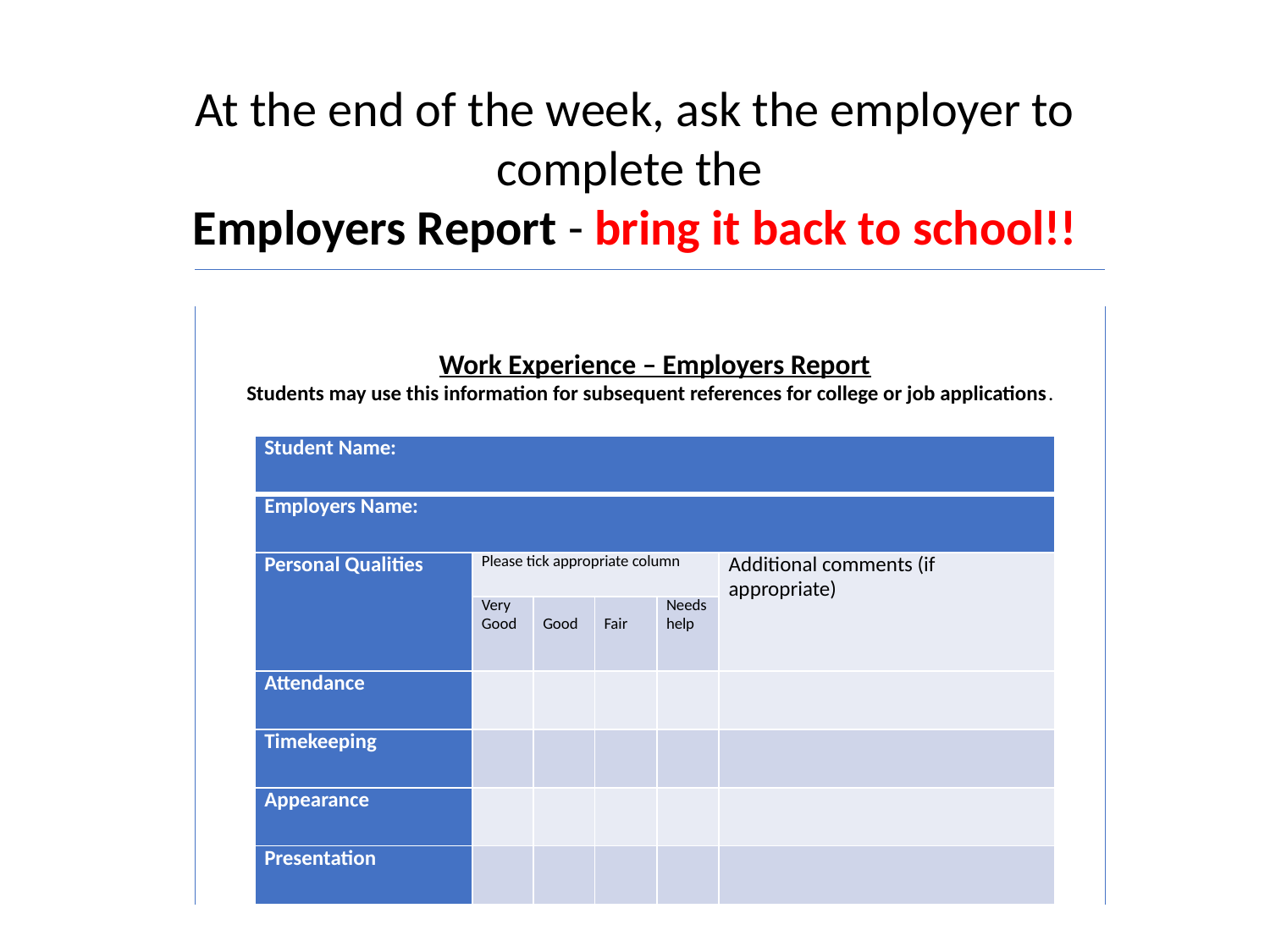

At the end of the week, ask the employer to complete the
Employers Report - bring it back to school!!

Work Experience – Employers Report
Students may use this information for subsequent references for college or job applications.
| Student Name: |  |  |  |  |  |
| --- | --- | --- | --- | --- | --- |
| Employers Name: |  |  |  |  |  |
| Personal Qualities | Please tick appropriate column |  |  |  | Additional comments (if appropriate) |
|  | Very Good | Good | Fair | Needs help |  |
| Attendance |  |  |  |  |  |
| Timekeeping |  |  |  |  |  |
| Appearance |  |  |  |  |  |
| Presentation |  |  |  |  |  |